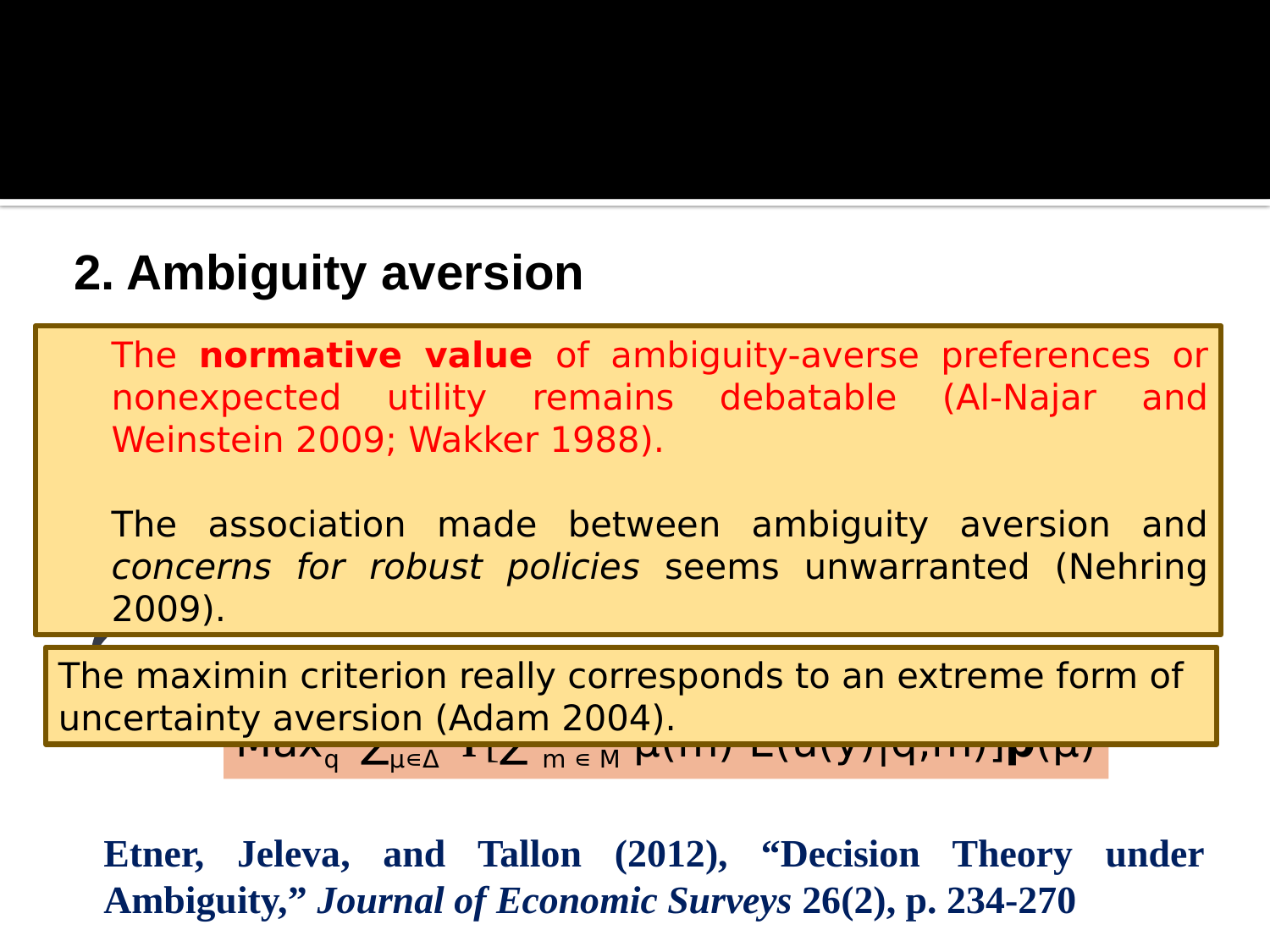

2. Ambiguity aversion

	Gilboa and Schmeidler (J. Math.Eco. 1989)
	Epstein (Review of Economic Studies 1999)
	Maccheroni, Marinacci and Rustichini (Econometrica 2006)
	Klibanoff, Marinacci and Mukerji (Econometrica 2006)
The normative value of ambiguity-averse preferences or nonexpected utility remains debatable (Al-Najar and Weinstein 2009; Wakker 1988).

The association made between ambiguity aversion and concerns for robust policies seems unwarranted (Nehring 2009).
Maxq minμ∊Δ ∑ m ∊ M μ(m) E(u(y)|q,m)
?
?

The maximin criterion really corresponds to an extreme form of uncertainty aversion (Adam 2004).
Maxq  ∑μ∊Δ Ψ[∑ m ∊ M μ(m) E(u(y)|q,m)]p(μ)
Etner, Jeleva, and Tallon (2012), “Decision Theory under Ambiguity,” Journal of Economic Surveys 26(2), p. 234-270